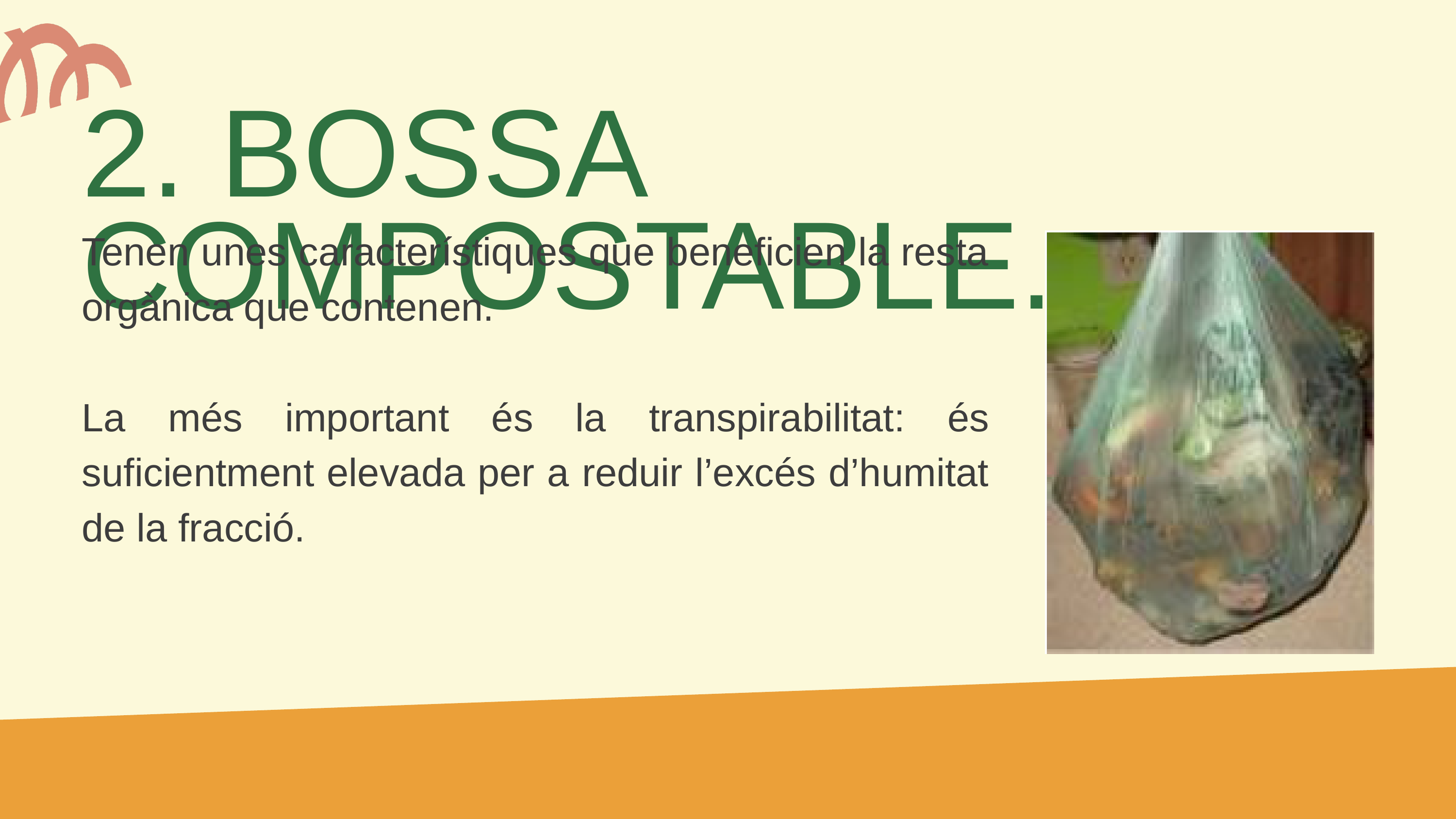

2. BOSSA COMPOSTABLE.
Tenen unes característiques que beneficien la resta orgànica que contenen.

La més important és la transpirabilitat: és suficientment elevada per a reduir l’excés d’humitat de la fracció.